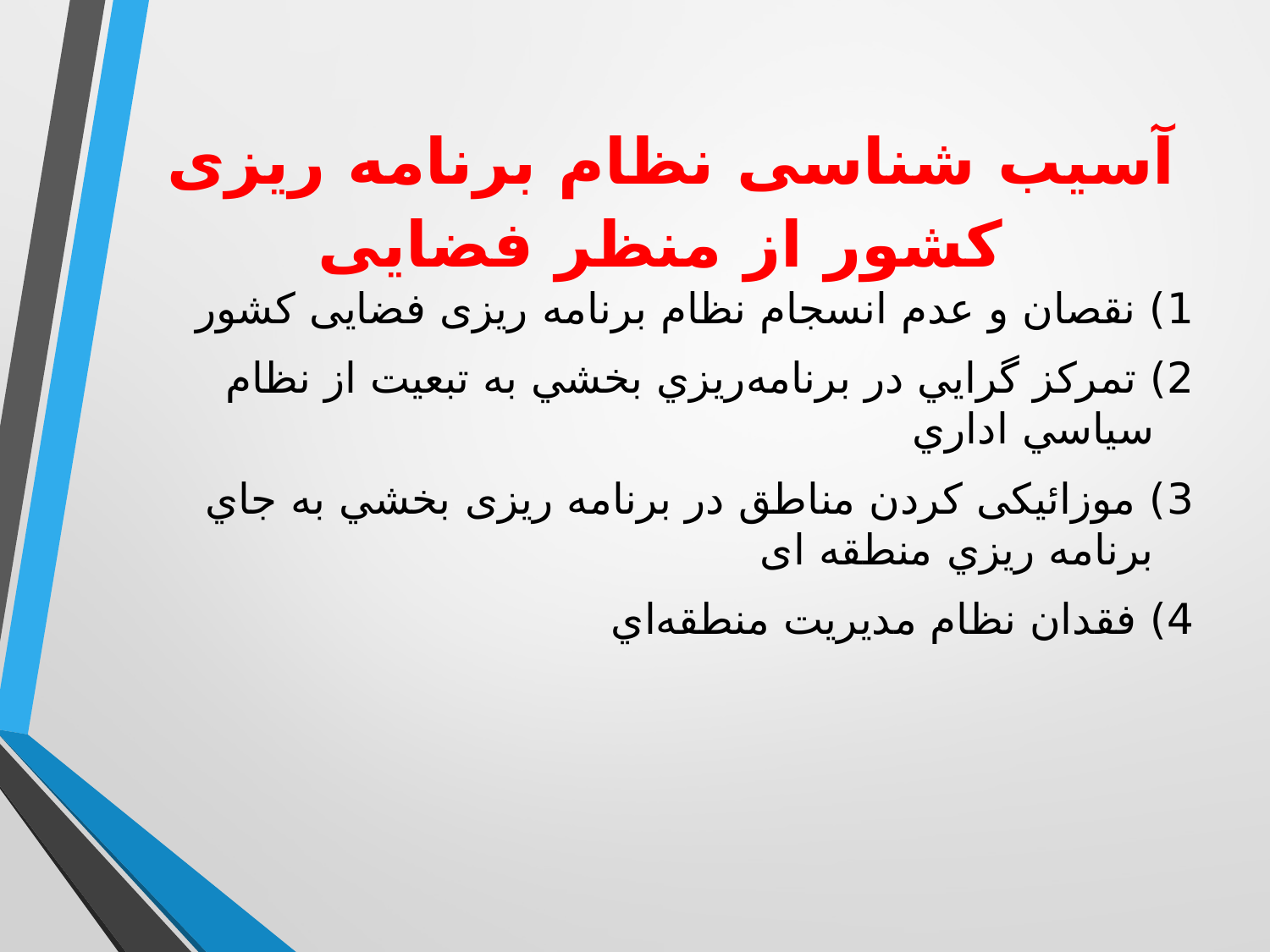

# آسیب شناسی نظام برنامه ریزی کشور از منظر فضایی
1) نقصان و عدم انسجام نظام برنامه ریزی فضایی کشور
2) تمركز گرايي در برنامه‌ريزي بخشي به تبعيت از نظام سياسي اداري
3) موزائیکی كردن مناطق در برنامه ریزی بخشي به جاي برنامه ريزي منطقه ای
4) فقدان نظام مديريت منطقه‌اي